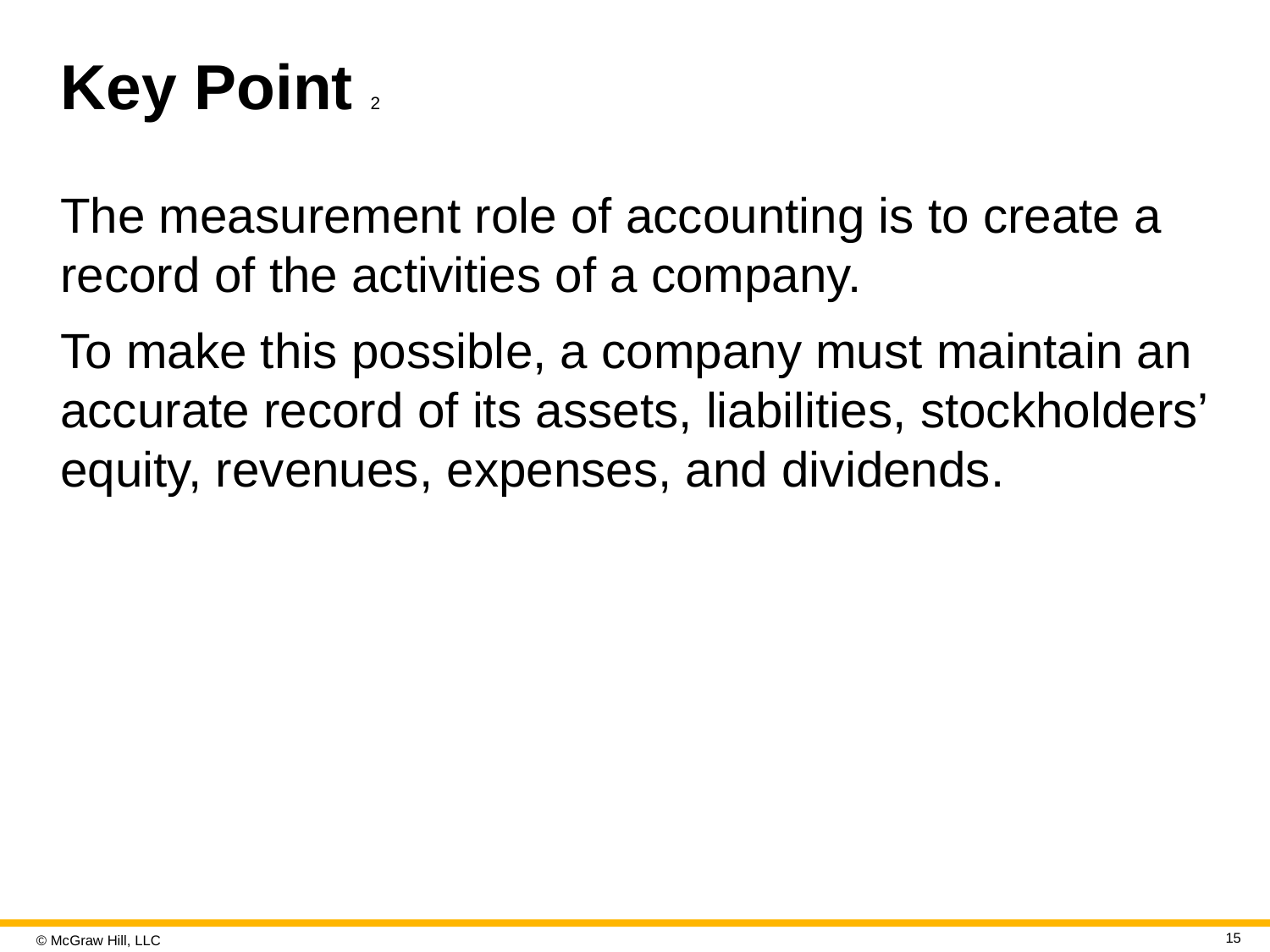

# Key Point 2
The measurement role of accounting is to create a record of the activities of a company.
To make this possible, a company must maintain an accurate record of its assets, liabilities, stockholders’ equity, revenues, expenses, and dividends.
15